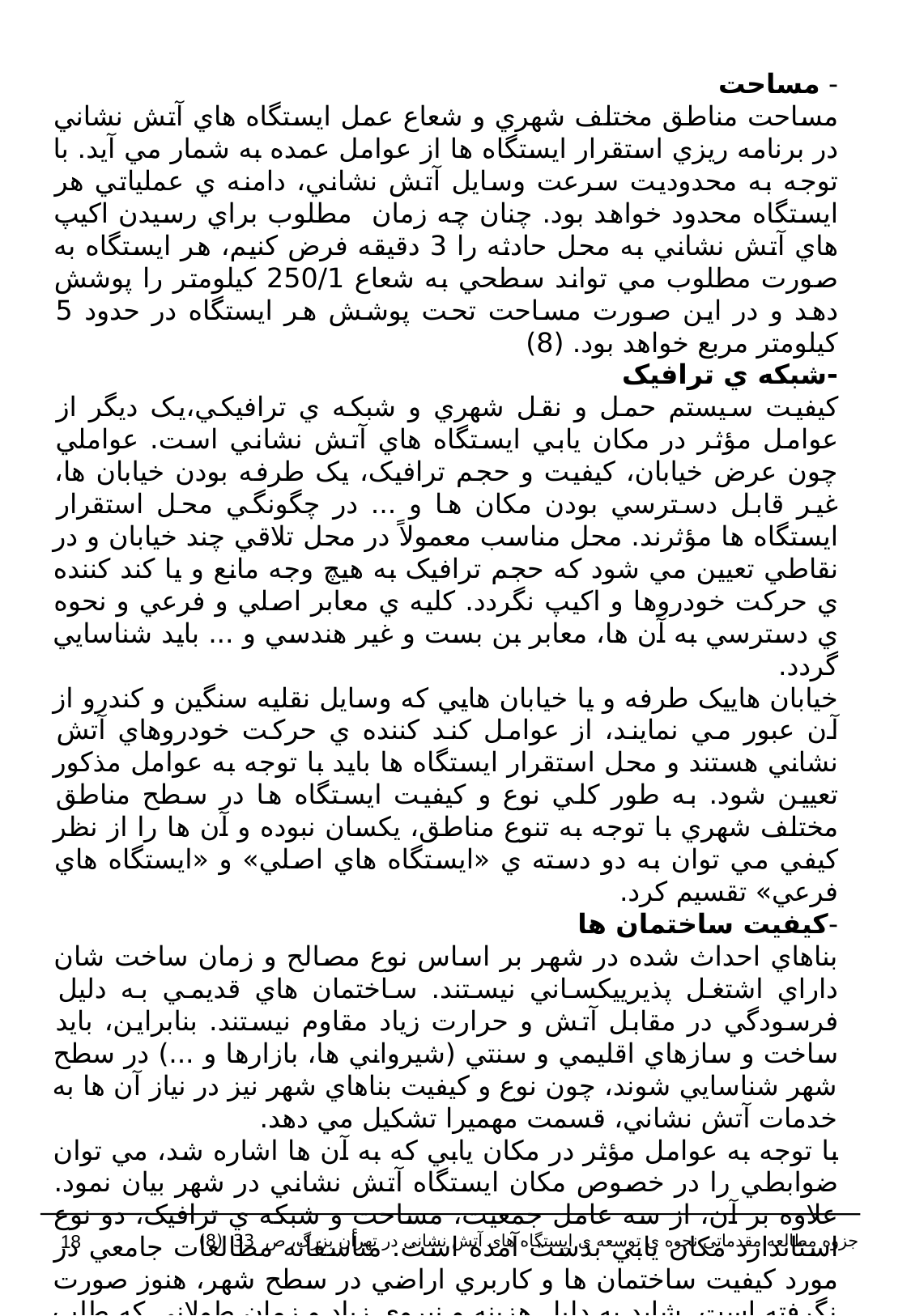

- مساحت
مساحت مناطق مختلف شهري و شعاع عمل ايستگاه هاي آتش نشاني در برنامه ريزي استقرار ايستگاه ها از عوامل عمده به شمار مي آيد. با توجه به محدوديت سرعت وسايل آتش نشاني، دامنه ي عملياتي هر ايستگاه محدود خواهد بود. چنان چه زمان  مطلوب براي رسيدن اکيپ هاي آتش نشاني به محل حادثه را 3 دقيقه فرض کنيم، هر ايستگاه به صورت مطلوب مي تواند سطحي به شعاع 250/1 کيلومتر را پوشش دهد و در اين صورت مساحت تحت پوشش هر ايستگاه در حدود 5 کيلومتر مربع خواهد بود. (8)
-شبکه ي ترافيک
کيفيت سيستم حمل و نقل شهري و شبکه ي ترافيکي،يک ديگر از عوامل مؤثر در مکان يابي ايستگاه هاي آتش نشاني است. عواملي چون عرض خيابان، کيفيت و حجم ترافيک، يک طرفه بودن خيابان ها، غير قابل دسترسي بودن مکان ها و ... در چگونگي محل استقرار ايستگاه ها مؤثرند. محل مناسب معمولاً در محل تلاقي چند خيابان و در نقاطي تعيين مي شود که حجم ترافيک به هيچ وجه مانع و يا کند کننده ي حرکت خودروها و اکيپ نگردد. کليه ي معابر اصلي و فرعي و نحوه ي دسترسي به آن ها، معابر بن بست و غير هندسي و ... بايد شناسايي گردد.
خيابان هاييک طرفه و يا خيابان هايي که وسايل نقليه سنگين و کندرو از آن عبور مي نمايند، از عوامل کند کننده ي حرکت خودروهاي آتش نشاني هستند و محل استقرار ايستگاه ها بايد با توجه به عوامل مذکور تعيين شود. به طور کلي نوع و کيفيت ايستگاه ها در سطح مناطق مختلف شهري با توجه به تنوع مناطق، يکسان نبوده و آن ها را از نظر کيفي مي توان به دو دسته ي «ايستگاه هاي اصلي» و «ايستگاه هاي فرعي» تقسيم کرد.
-کيفيت ساختمان ها
بناهاي احداث شده در شهر بر اساس نوع مصالح و زمان ساخت شان داراي اشتغل پذيرييکساني نيستند. ساختمان هاي قديمي به دليل فرسودگي در مقابل آتش و حرارت زياد مقاوم نيستند. بنابراين، بايد ساخت و سازهاي اقليمي و سنتي (شيرواني ها، بازارها و ...) در سطح شهر شناسايي شوند، چون نوع و کيفيت بناهاي شهر نيز در نياز آن ها به خدمات آتش نشاني، قسمت مهميرا تشکيل مي دهد.
با توجه به عوامل مؤثر در مکان يابي که به آن ها اشاره شد، مي توان ضوابطي را در خصوص مکان ايستگاه آتش نشاني در شهر بيان نمود. علاوه بر آن، از سه عامل جمعيت، مساحت و شبکه ي ترافيک، دو نوع استاندارد مکان يابي بدست آمده است. متأسفانه مطالعات جامعي در مورد کيفيت ساختمان ها و کاربري اراضي در سطح شهر، هنوز صورت نگرفته است. شايد به دليل هزينه و نيروي زياد و زمان طولاني که طلب مي کند؛ اين دو عامل بسيار مهم در مکان يابي ايستگاه ها، در حاشيه قرار گرفته است.

18
جزوه مطالعه مقدماتی نحوه ی توسعه ی ایستگاه های آتش نشانی در تهران بزرگ، ص  33  (8)